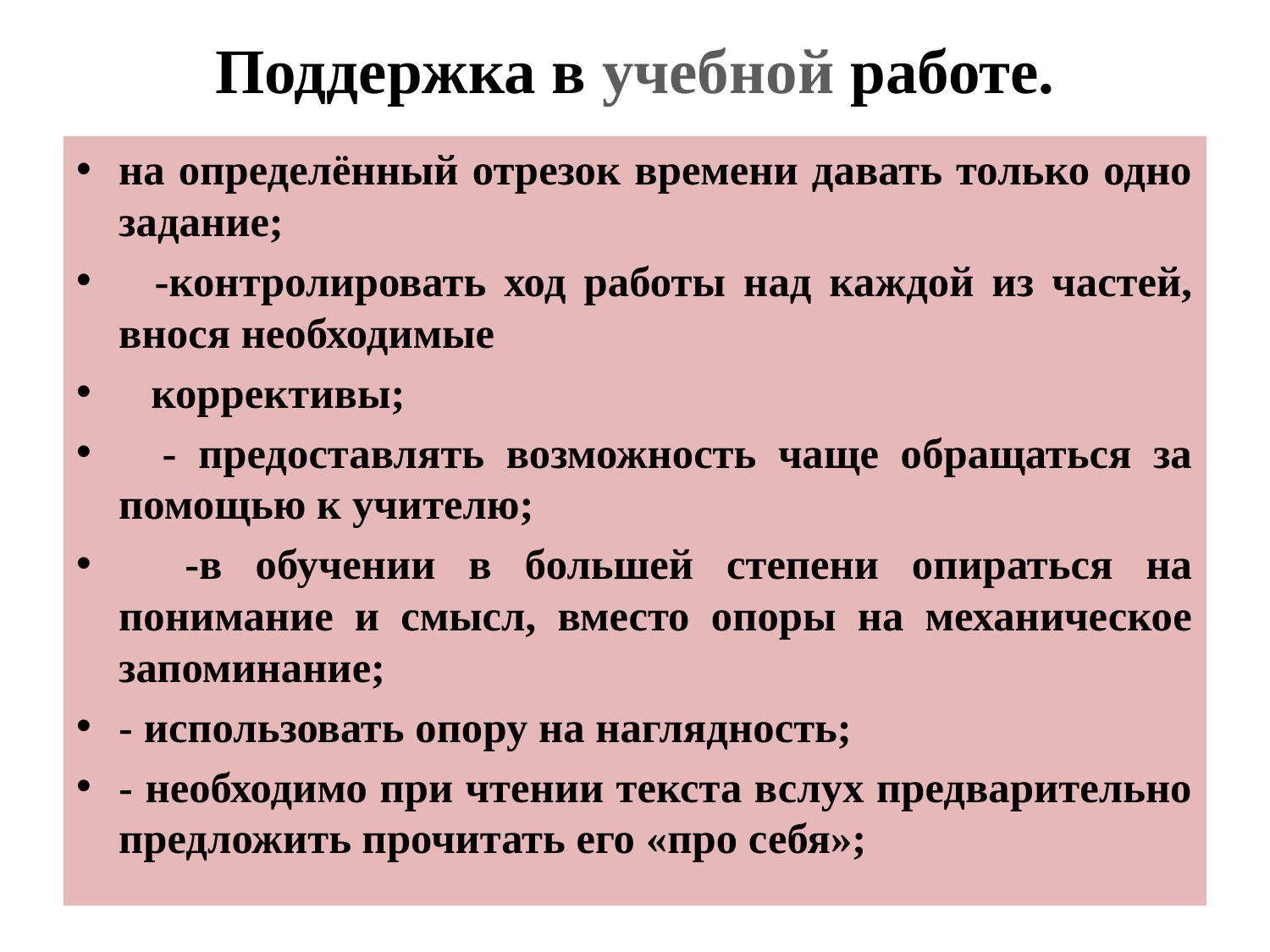

# Поддержка в учебной работе.
на определённый отрезок времени давать только одно задание;
  -контролировать ход работы над каждой из частей, внося необходимые
   коррективы;
  - предоставлять возможность чаще обращаться за помощью к учителю;
  -в обучении в большей степени опираться на понимание и смысл, вместо опоры на механическое запоминание;
- использовать опору на наглядность;
- необходимо при чтении текста вслух предварительно предложить прочитать его «про себя»;